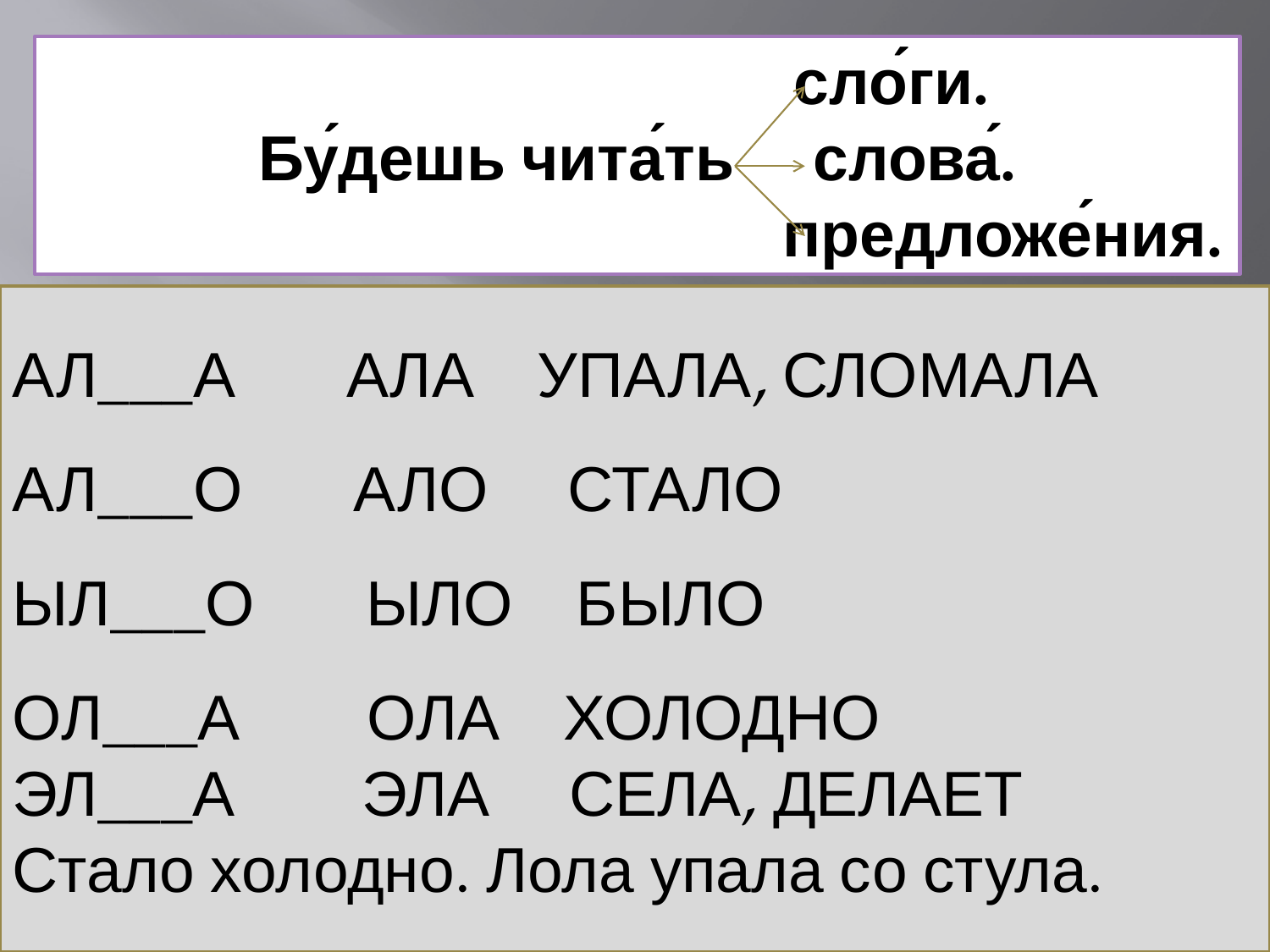

# сло́ги. Бу́дешь чита́ть     слова́. предложе́ния.

АЛ___А       АЛА    УПАЛА, СЛОМАЛА
АЛ___О       АЛО     СТАЛО
ЫЛ___О       ЫЛО    БЫЛО
ОЛ___А        ОЛА    ХОЛОДНО
ЭЛ___А        ЭЛА     СЕЛА, ДЕЛАЕТ
Стало холодно. Лола упала со стула.